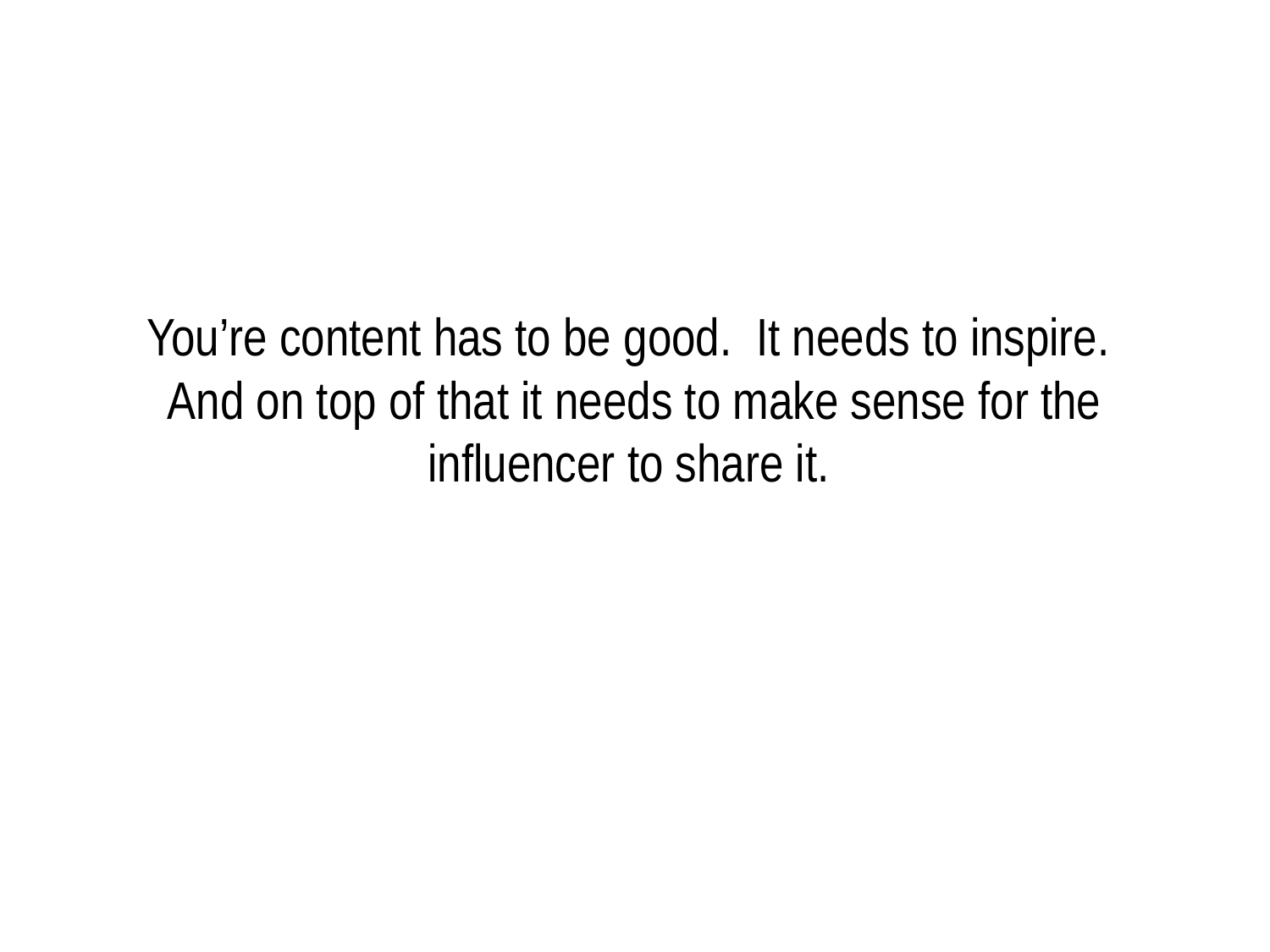

# You’re content has to be good.  It needs to inspire.  And on top of that it needs to make sense for the influencer to share it.